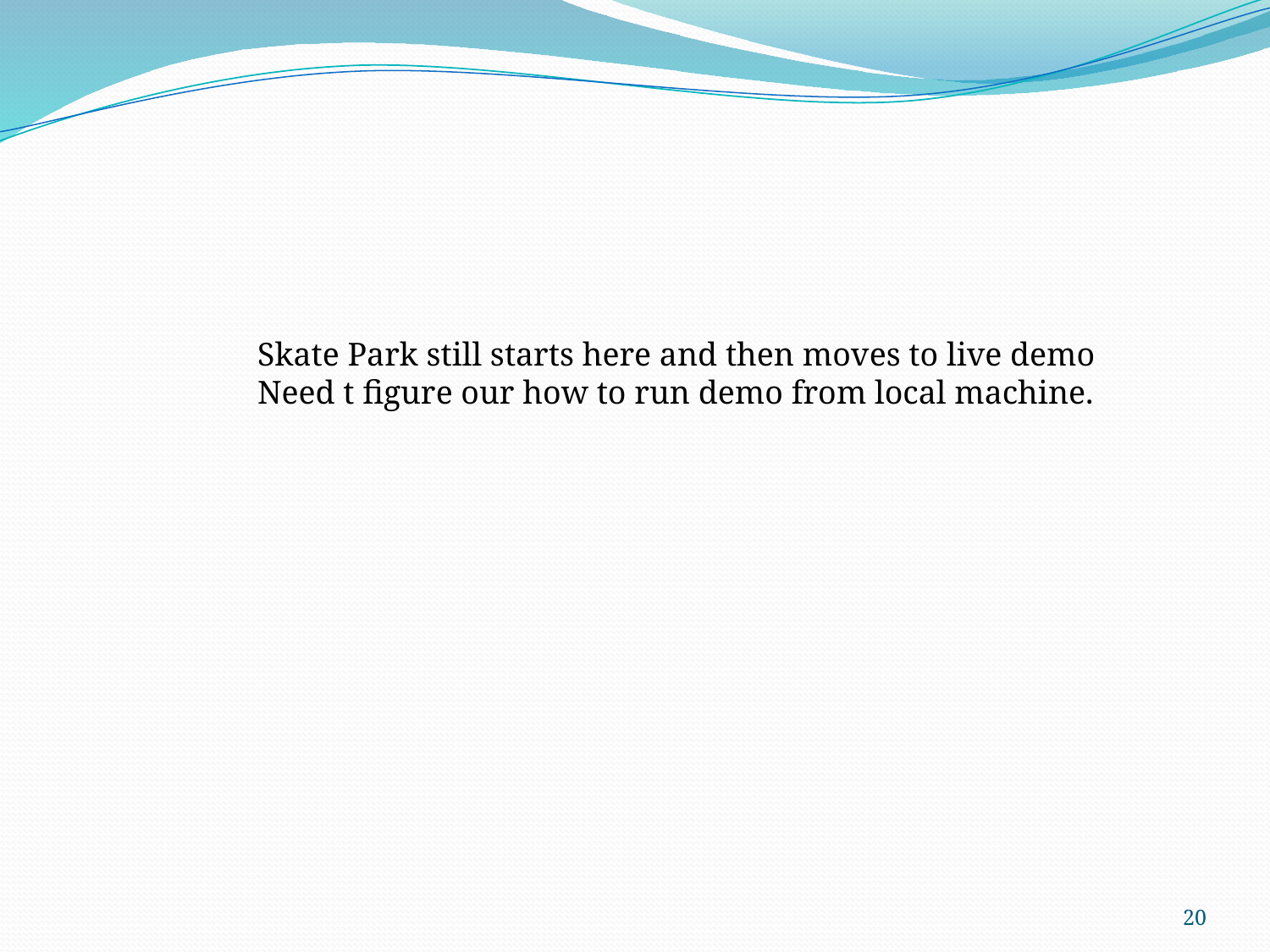

Skate Park still starts here and then moves to live demo
Need t figure our how to run demo from local machine.
20